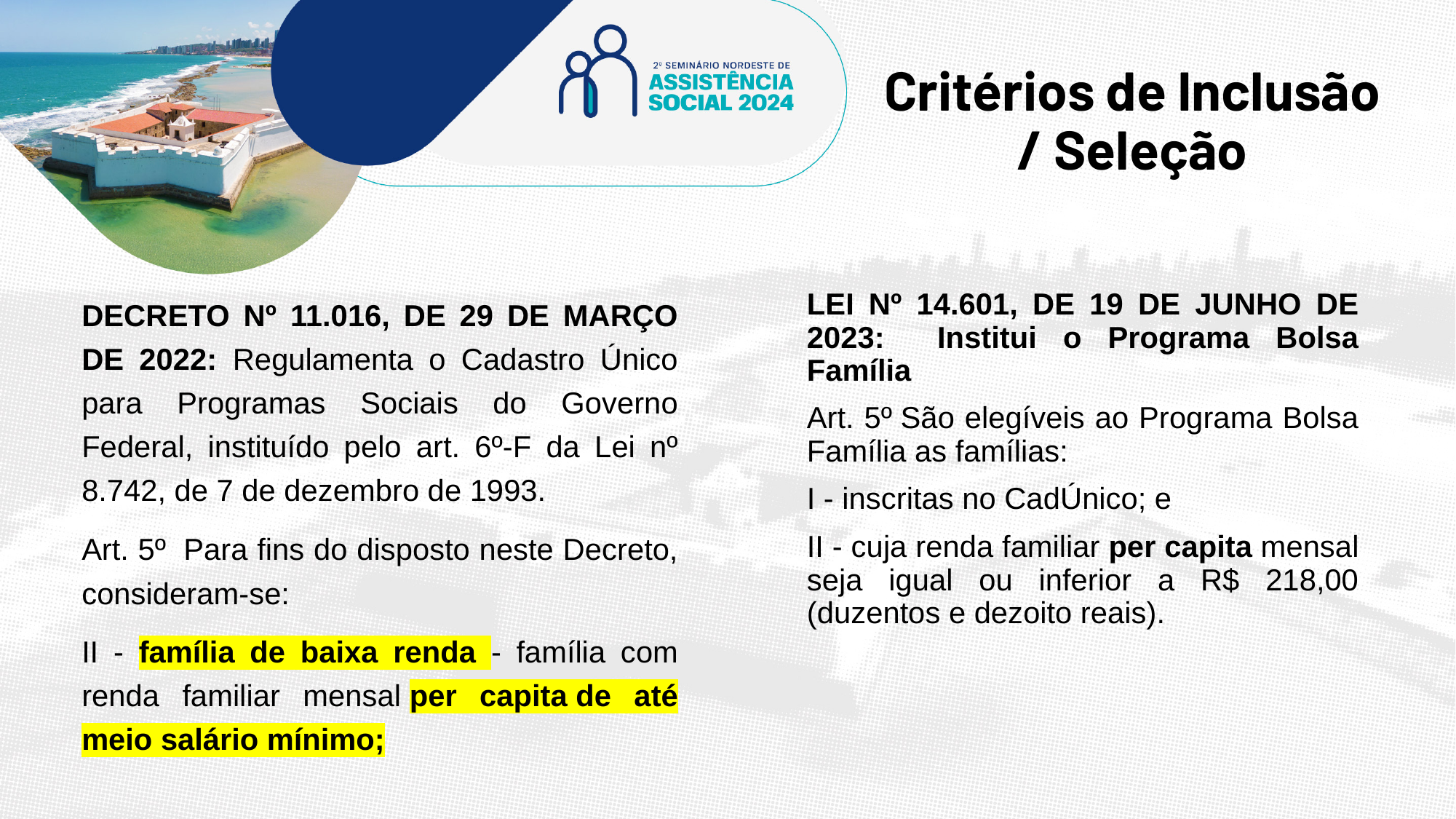

# Critérios de Inclusão / Seleção
DECRETO Nº 11.016, DE 29 DE MARÇO DE 2022: Regulamenta o Cadastro Único para Programas Sociais do Governo Federal, instituído pelo art. 6º-F da Lei nº 8.742, de 7 de dezembro de 1993.
Art. 5º  Para fins do disposto neste Decreto, consideram-se:
II - família de baixa renda - família com renda familiar mensal per capita de até meio salário mínimo;

LEI Nº 14.601, DE 19 DE JUNHO DE 2023:  Institui o Programa Bolsa Família
Art. 5º São elegíveis ao Programa Bolsa Família as famílias:
I - inscritas no CadÚnico; e
II - cuja renda familiar per capita mensal seja igual ou inferior a R$ 218,00 (duzentos e dezoito reais).